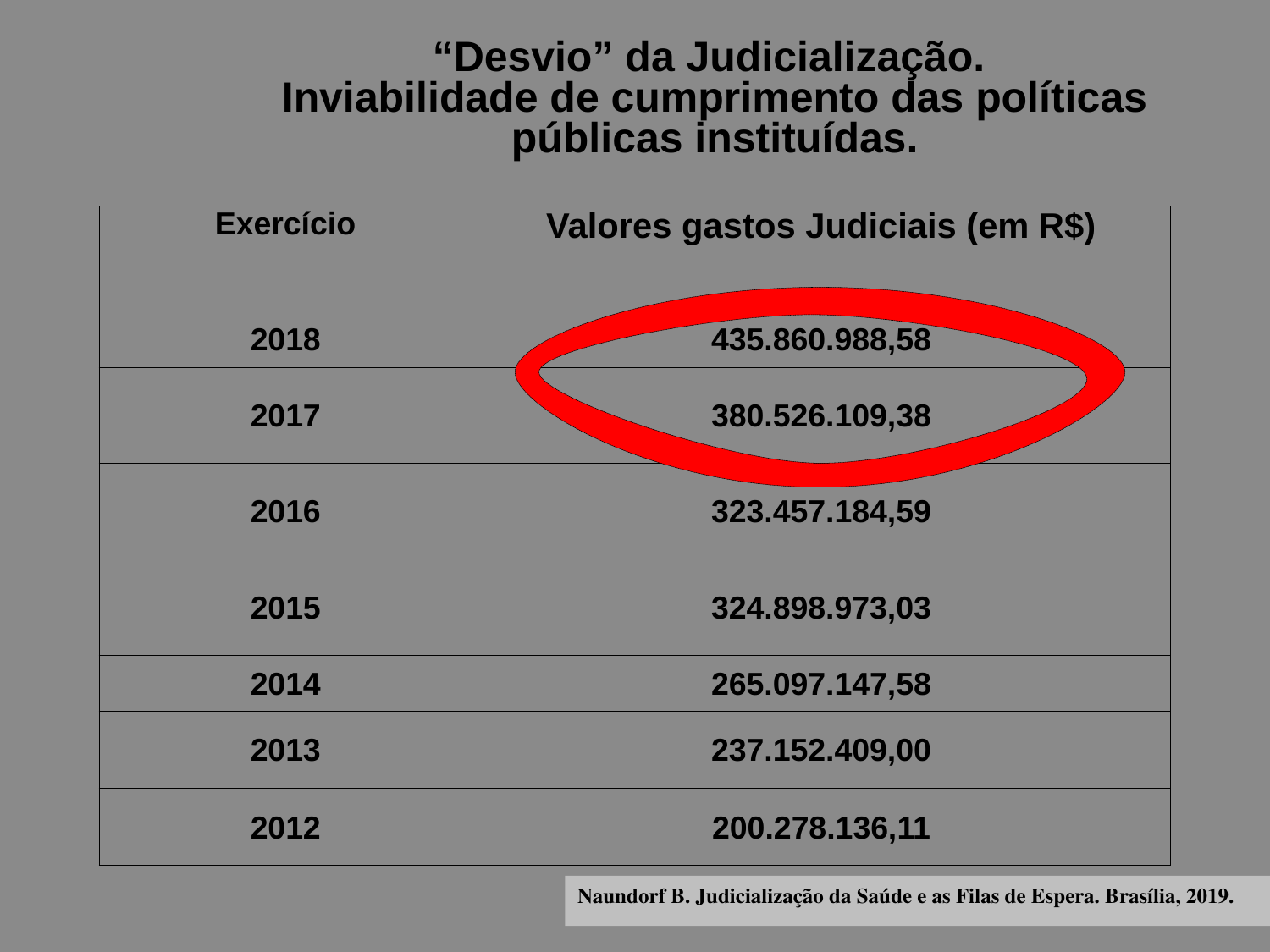

# “Desvio” da Judicialização. Inviabilidade de cumprimento das políticas públicas instituídas.
| Exercício | Valores gastos Judiciais (em R$) |
| --- | --- |
| 2018 | 435.860.988,58 |
| 2017 | 380.526.109,38 |
| 2016 | 323.457.184,59 |
| 2015 | 324.898.973,03 |
| 2014 | 265.097.147,58 |
| 2013 | 237.152.409,00 |
| 2012 | 200.278.136,11 |